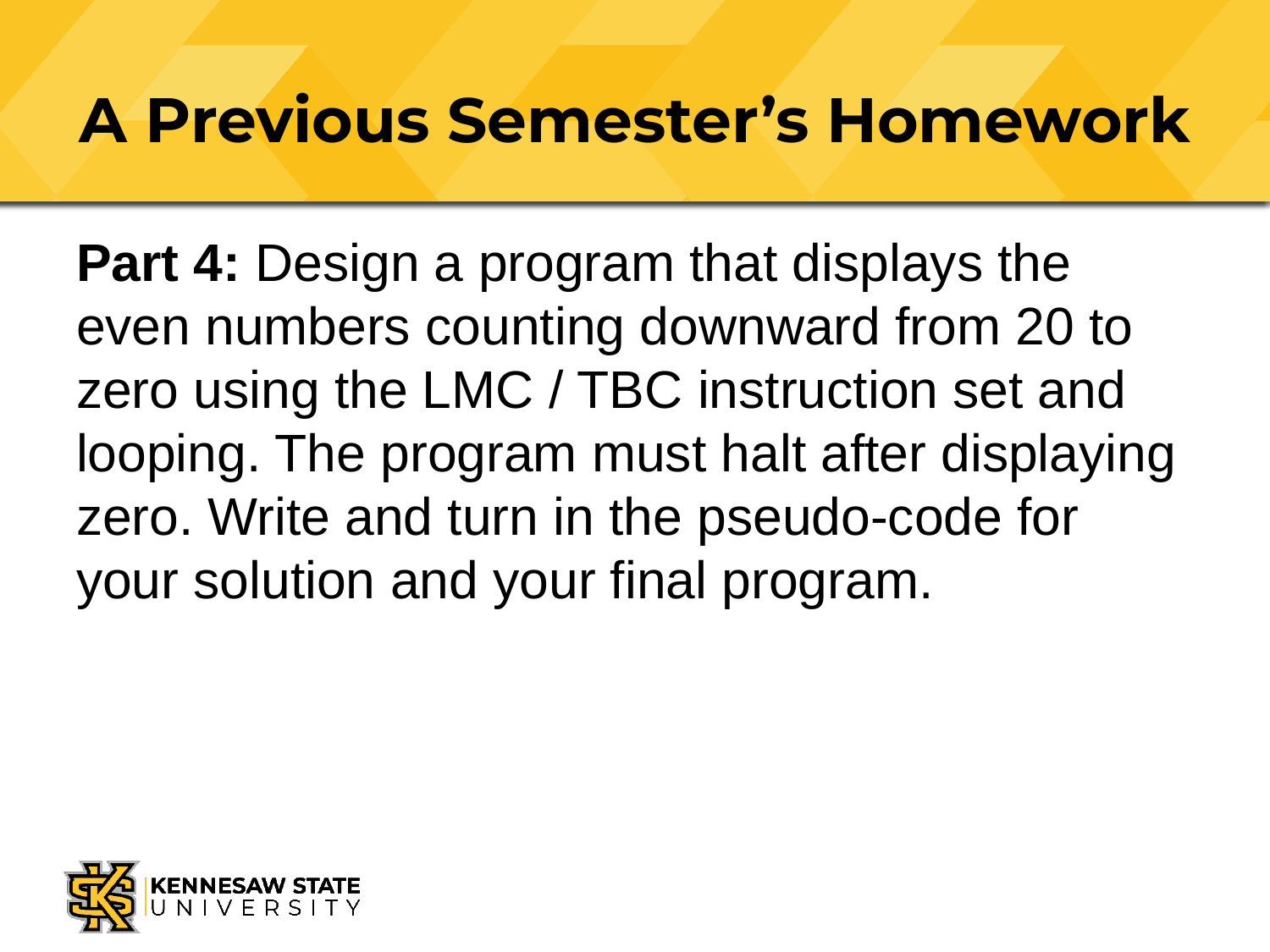

# A Previous Semester’s Homework
Part 4: Design a program that displays the even numbers counting downward from 20 to zero using the LMC / TBC instruction set and looping. The program must halt after displaying zero. Write and turn in the pseudo-code for your solution and your final program.